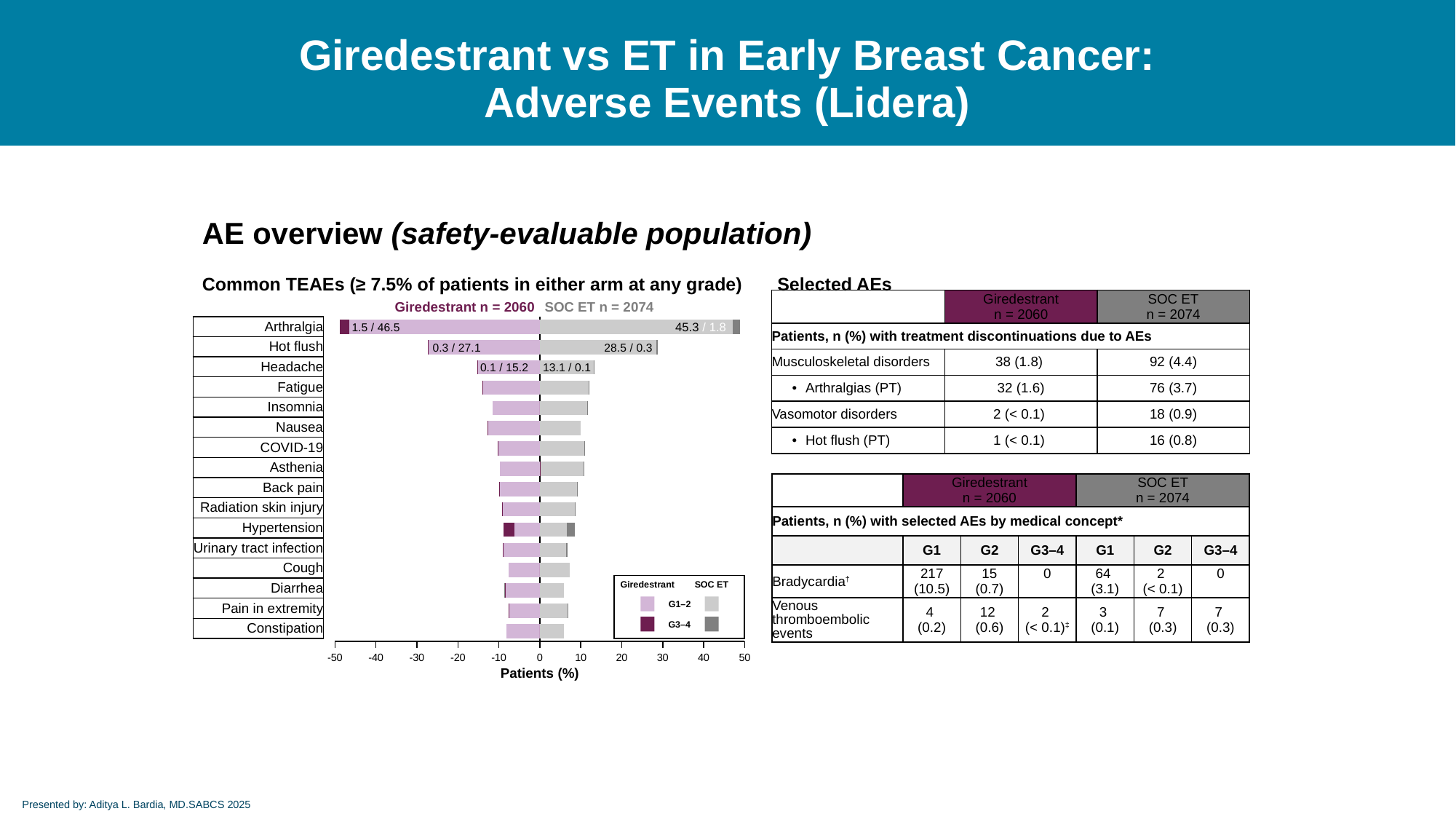

Giredestrant vs ET in Early Breast Cancer:
Adverse Events (Lidera)
# AE overview (safety-evaluable population)
Common TEAEs (≥ 7.5% of patients in either arm at any grade)
Selected AEs

### Chart

| Category | GIRE G1/2 | GIRE G3/4 | SOC ET G1/2 | SOC ET G3/4 |
|---|---|---|---|---|
| Arthralgia | -46.5 | -2.4 | 47.1 | 1.8 |
| Hot flush | -27.1 | -0.3 | 28.5 | 0.3 |
| Headache | -15.2 | -0.1 | 13.1 | 0.1 |
| Fatigue | -14.0 | -0.05 | 12.0 | 0.05 |
| Insomnia | -11.5 | 0.0 | 11.6 | 0.1 |
| Nausea | -12.7 | -0.05 | 9.9 | 0.0 |
| COVID-19 | -10.1 | -0.1 | 10.8 | 0.2 |
| Asthenia | -9.7 | 0.2 | 10.5 | 0.1 |
| Back pain | -9.8 | -0.1 | 9.0 | 0.05 |
| Radiation skin injury | -9.1 | -0.1 | 8.5 | 0.2 |
| Hypertension | -6.2 | -2.6 | 6.6 | 2.0 |
| Urinary tract infection | -8.9 | -0.2 | 6.4 | 0.3 |
| Cough | -7.6 | 0.0 | 7.3 | 0.0 |
| Diarrhea | -8.3 | -0.3 | 5.9 | -0.05 |
| Pain in extremity | -7.5 | -0.05 | 6.8 | 0.2 |
| Constipation | -8.1 | 0.0 | 5.9 | 0.0 |
Giredestrant n = 2060
SOC ET n = 2074

Patients (%)
|  | Giredestrant n = 2060 | SOC ET n = 2074 |
| --- | --- | --- |
| Patients, n (%) with treatment discontinuations due to AEs |  |  |
| Musculoskeletal disorders | 38 (1.8) | 92 (4.4) |
| Arthralgias (PT) | 32 (1.6) | 76 (3.7) |
| Vasomotor disorders | 2 (< 0.1) | 18 (0.9) |
| Hot flush (PT) | 1 (< 0.1) | 16 (0.8) |
45.3 / 1.8
1.5 / 46.5
| Arthralgia |
| --- |
| Hot flush |
| Headache |
| Fatigue |
| Insomnia |
| Nausea |
| COVID-19 |
| Asthenia |
| Back pain |
| Radiation skin injury |
| Hypertension |
| Urinary tract infection |
| Cough |
| Diarrhea |
| Pain in extremity |
| Constipation |
0.3 / 27.1
28.5 / 0.3
0.1 / 15.2
13.1 / 0.1
|  | Giredestrant n = 2060 |  |  | SOC ET n = 2074 |  |  |
| --- | --- | --- | --- | --- | --- | --- |
| Patients, n (%) with selected AEs by medical concept\* |  |  |  |  |  |  |
|  | G1 | G2 | G3–4 | G1 | G2 | G3–4 |
| Bradycardia† | 217 (10.5) | 15 (0.7) | 0 | 64 (3.1) | 2 (< 0.1) | 0 |
| Venous thromboembolic events | 4 (0.2) | 12 (0.6) | 2 (< 0.1)‡ | 3 (0.1) | 7 (0.3) | 7 (0.3) |

Giredestrant
SOC ET

G1–2

G3–4
Presented by: Aditya L. Bardia, MD.SABCS 2025